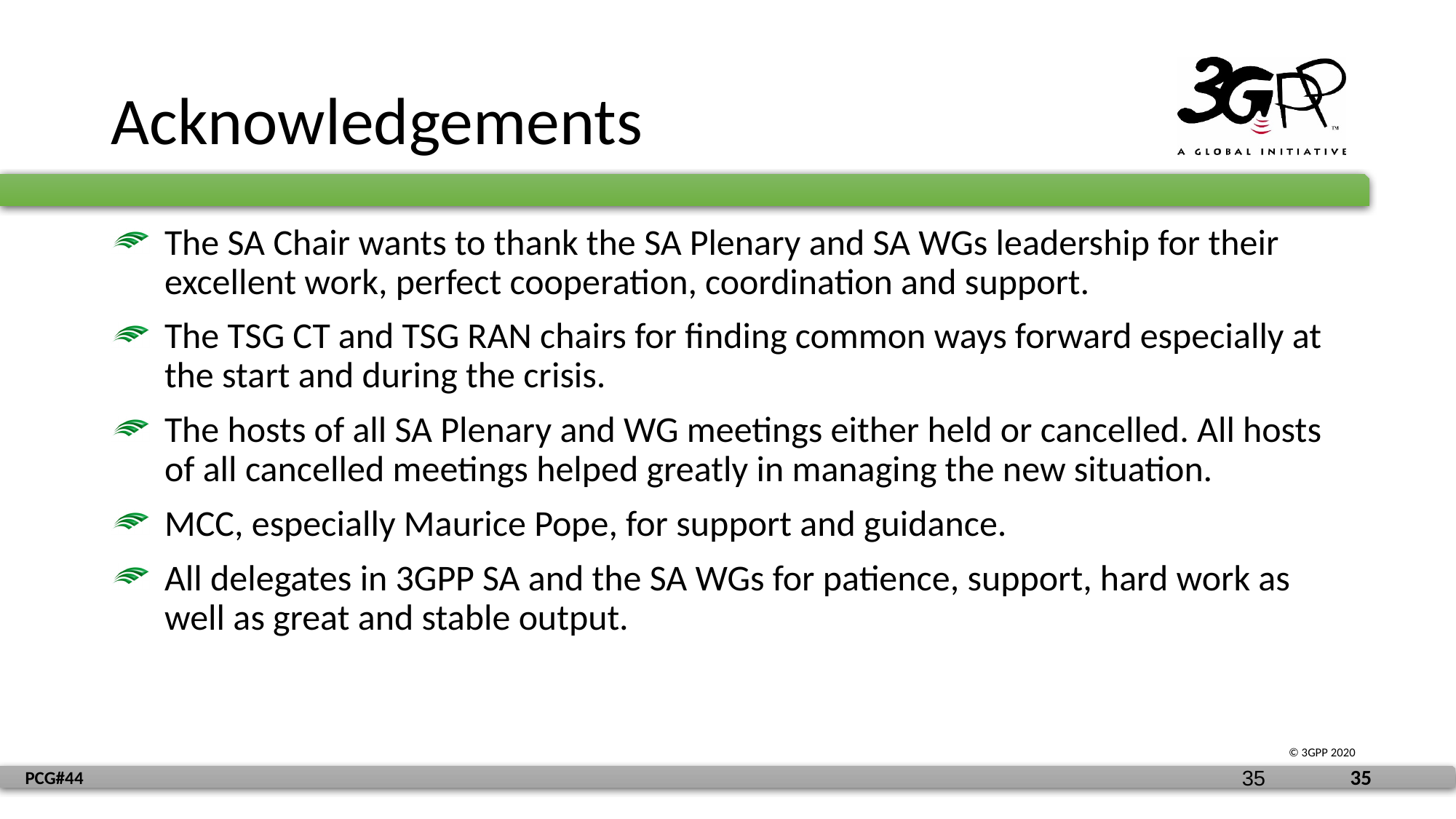

# Acknowledgements
The SA Chair wants to thank the SA Plenary and SA WGs leadership for their excellent work, perfect cooperation, coordination and support.
The TSG CT and TSG RAN chairs for finding common ways forward especially at the start and during the crisis.
The hosts of all SA Plenary and WG meetings either held or cancelled. All hosts of all cancelled meetings helped greatly in managing the new situation.
MCC, especially Maurice Pope, for support and guidance.
All delegates in 3GPP SA and the SA WGs for patience, support, hard work as well as great and stable output.

35